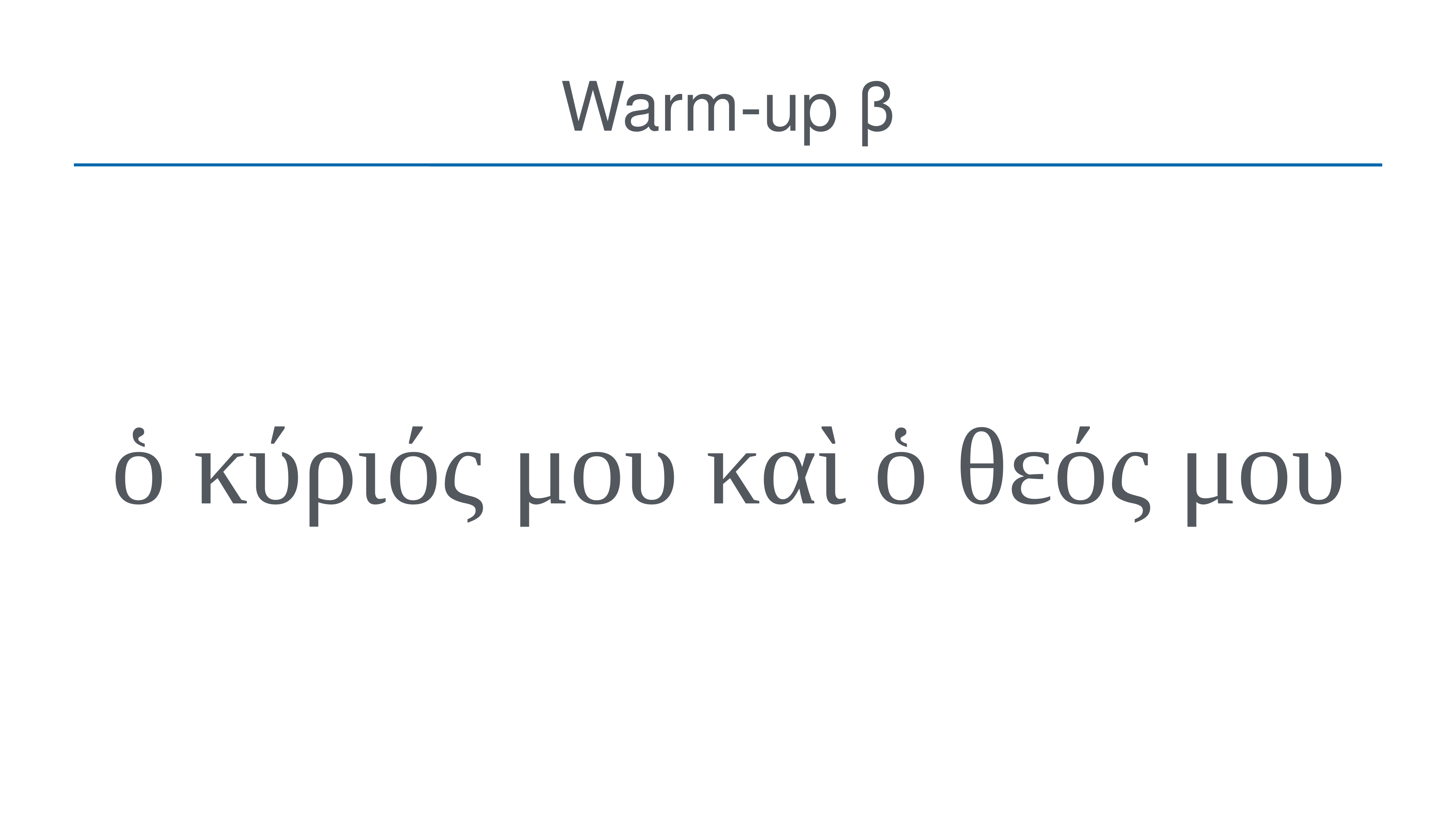

# Warm-up β
ὁ κύριός μου καὶ ὁ θεός μου